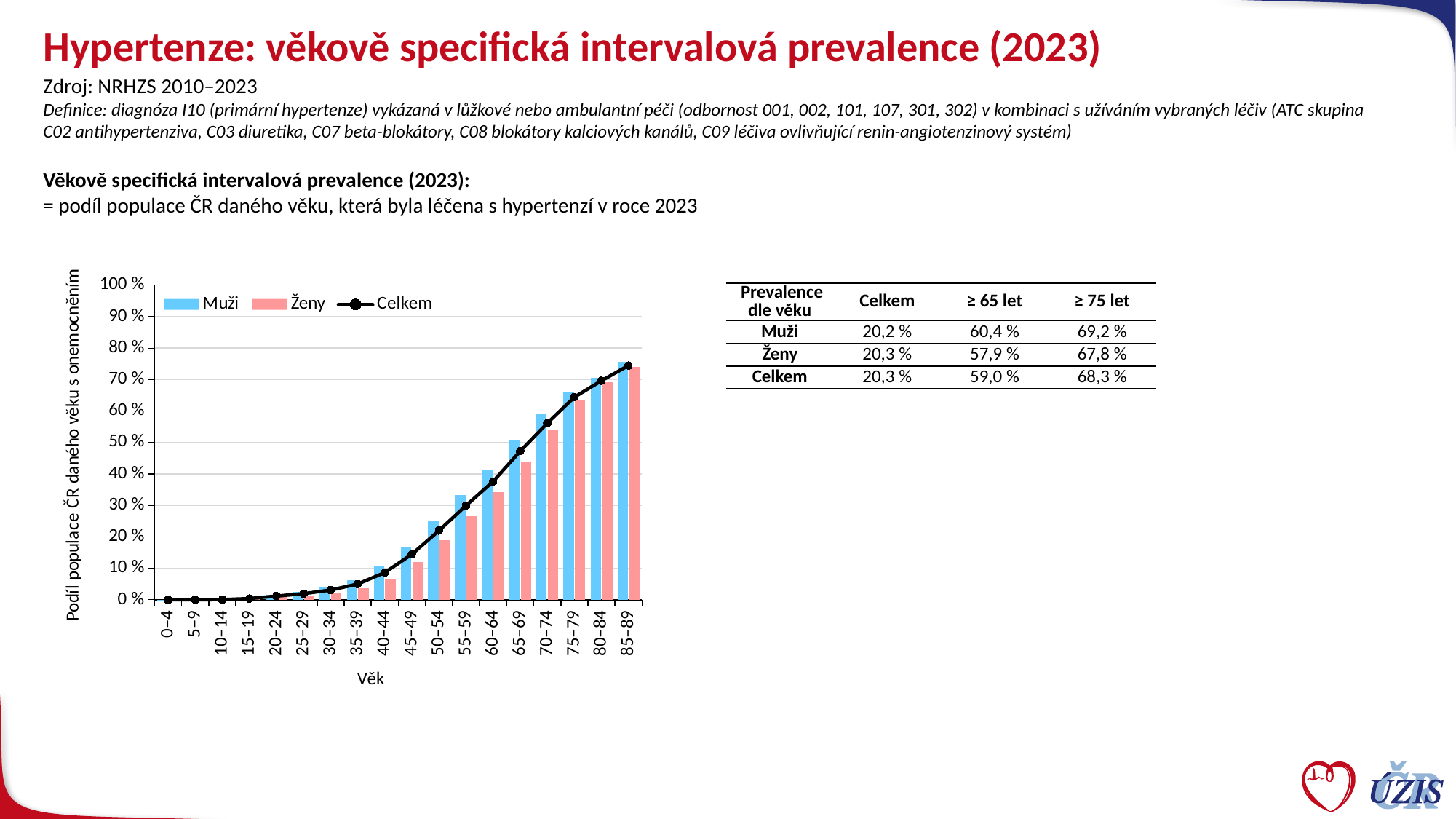

# Hypertenze: věkově specifická intervalová prevalence (2023)
Zdroj: NRHZS 2010–2023
Definice: diagnóza I10 (primární hypertenze) vykázaná v lůžkové nebo ambulantní péči (odbornost 001, 002, 101, 107, 301, 302) v kombinaci s užíváním vybraných léčiv (ATC skupina C02 antihypertenziva, C03 diuretika, C07 beta-blokátory, C08 blokátory kalciových kanálů, C09 léčiva ovlivňující renin-angiotenzinový systém)
Věkově specifická intervalová prevalence (2023):
= podíl populace ČR daného věku, která byla léčena s hypertenzí v roce 2023

### Chart

| Category | Muži | Ženy | Celkem |
|---|---|---|---|
| 0–4 | 5.06219265258895e-05 | 1.8996094402990744e-05 | 3.5200047427432324e-05 |
| 5–9 | 0.00010558268443975188 | 0.00013504342165403954 | 0.00011995755867783117 |
| 10–14 | 0.000698745538526139 | 0.0005149719511943916 | 0.0006089480129506299 |
| 15–19 | 0.005360131821467881 | 0.0022393951886192608 | 0.0038545810018202654 |
| 20–24 | 0.015496078771412606 | 0.008184921486394226 | 0.011862895252127722 |
| 25–29 | 0.024067600533158966 | 0.014566422213513968 | 0.019407416627920174 |
| 30–34 | 0.03869259805790902 | 0.022720598283888265 | 0.030909825090854992 |
| 35–39 | 0.06278299922512902 | 0.03655129342931335 | 0.049919811308083074 |
| 40–44 | 0.1049336817953154 | 0.06680427274508856 | 0.08621663289247815 |
| 45–49 | 0.16851488366859615 | 0.1200219649161944 | 0.14462013275271635 |
| 50–54 | 0.24906891994713867 | 0.18985417876726174 | 0.219788019844197 |
| 55–59 | 0.33349822907824256 | 0.26532949443056436 | 0.29942449055482273 |
| 60–64 | 0.41114303884713865 | 0.3420829011861028 | 0.37609374385076544 |
| 65–69 | 0.5095709769481149 | 0.43964745209657824 | 0.47246520017252874 |
| 70–74 | 0.5889481159046056 | 0.5392834621419877 | 0.5612813097397187 |
| 75–79 | 0.6595769728838834 | 0.6333231693738202 | 0.6441194565754571 |
| 80–84 | 0.704449211827255 | 0.691273382291811 | 0.6961844003685226 |
| 85–89 | 0.7556639074725026 | 0.7392685439560439 | 0.7445348523809177 |
| Prevalence dle věku | Celkem | ≥ 65 let | ≥ 75 let |
| --- | --- | --- | --- |
| Muži | 20,2 % | 60,4 % | 69,2 % |
| Ženy | 20,3 % | 57,9 % | 67,8 % |
| Celkem | 20,3 % | 59,0 % | 68,3 % |